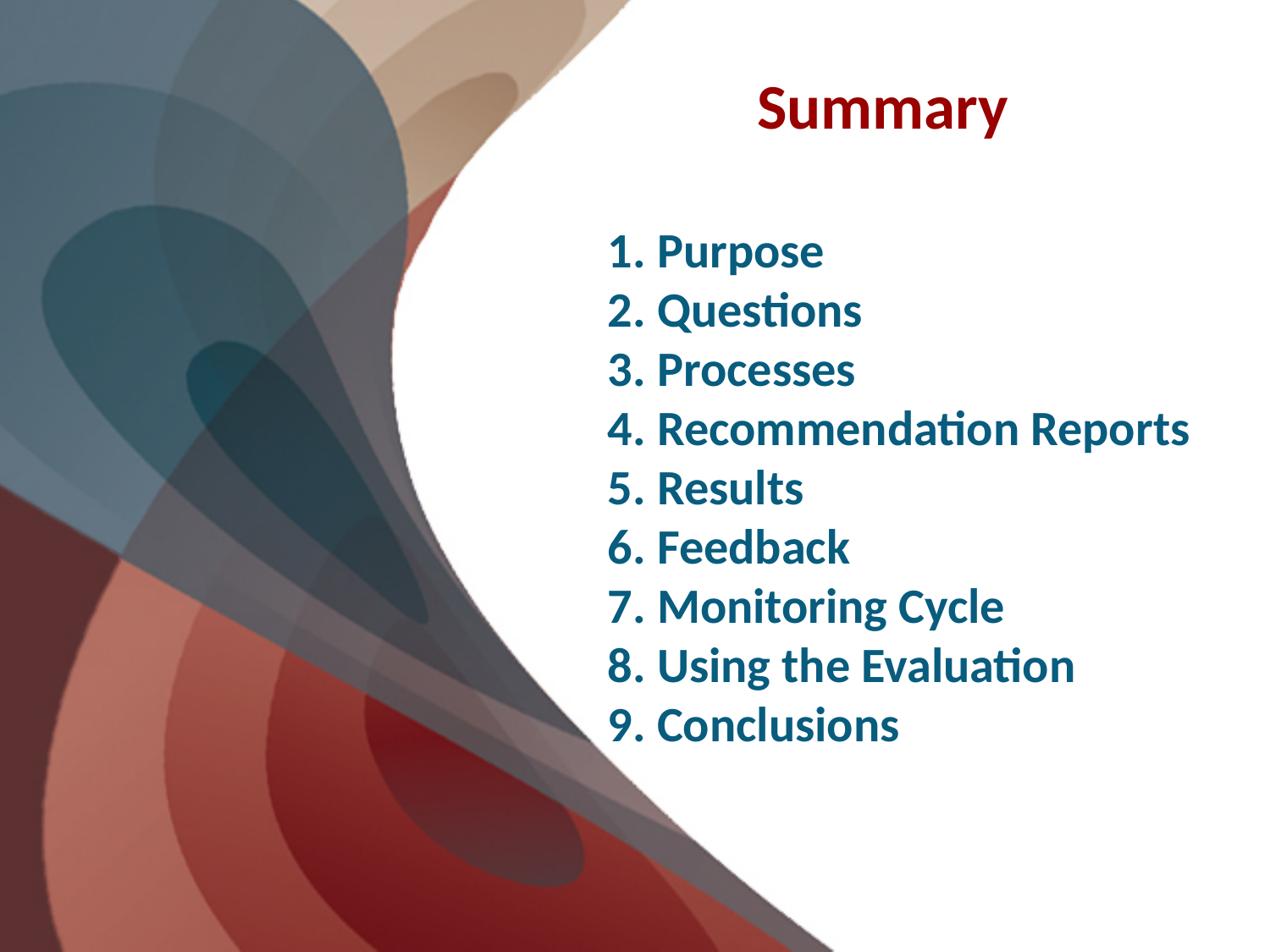

Summary
1. Purpose
2. Questions
3. Processes
4. Recommendation Reports
5. Results
6. Feedback
7. Monitoring Cycle
8. Using the Evaluation
9. Conclusions